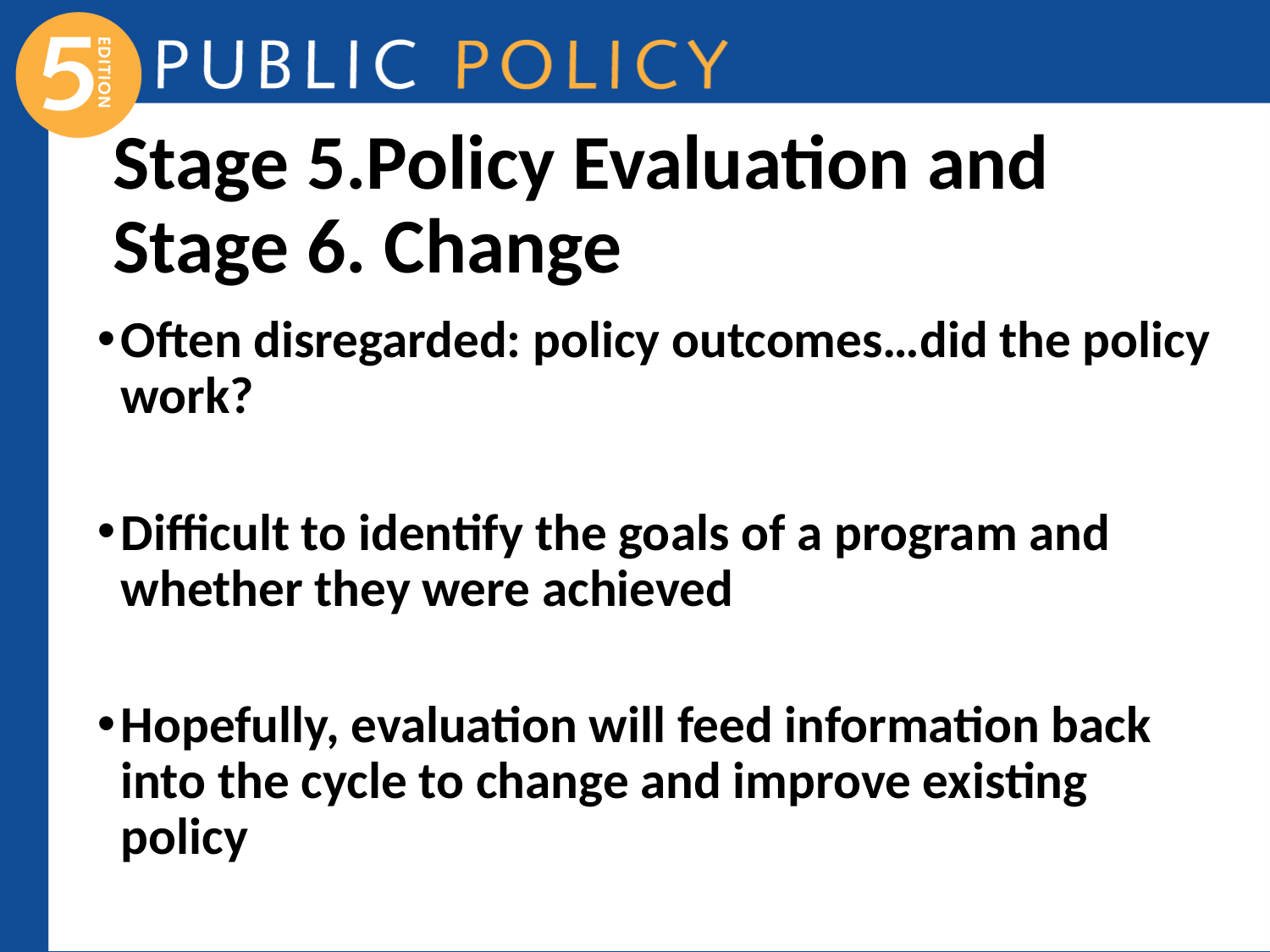

# Stage 5.Policy Evaluation and Stage 6. Change
Often disregarded: policy outcomes…did the policy work?

Difficult to identify the goals of a program and whether they were achieved

Hopefully, evaluation will feed information back into the cycle to change and improve existing policy